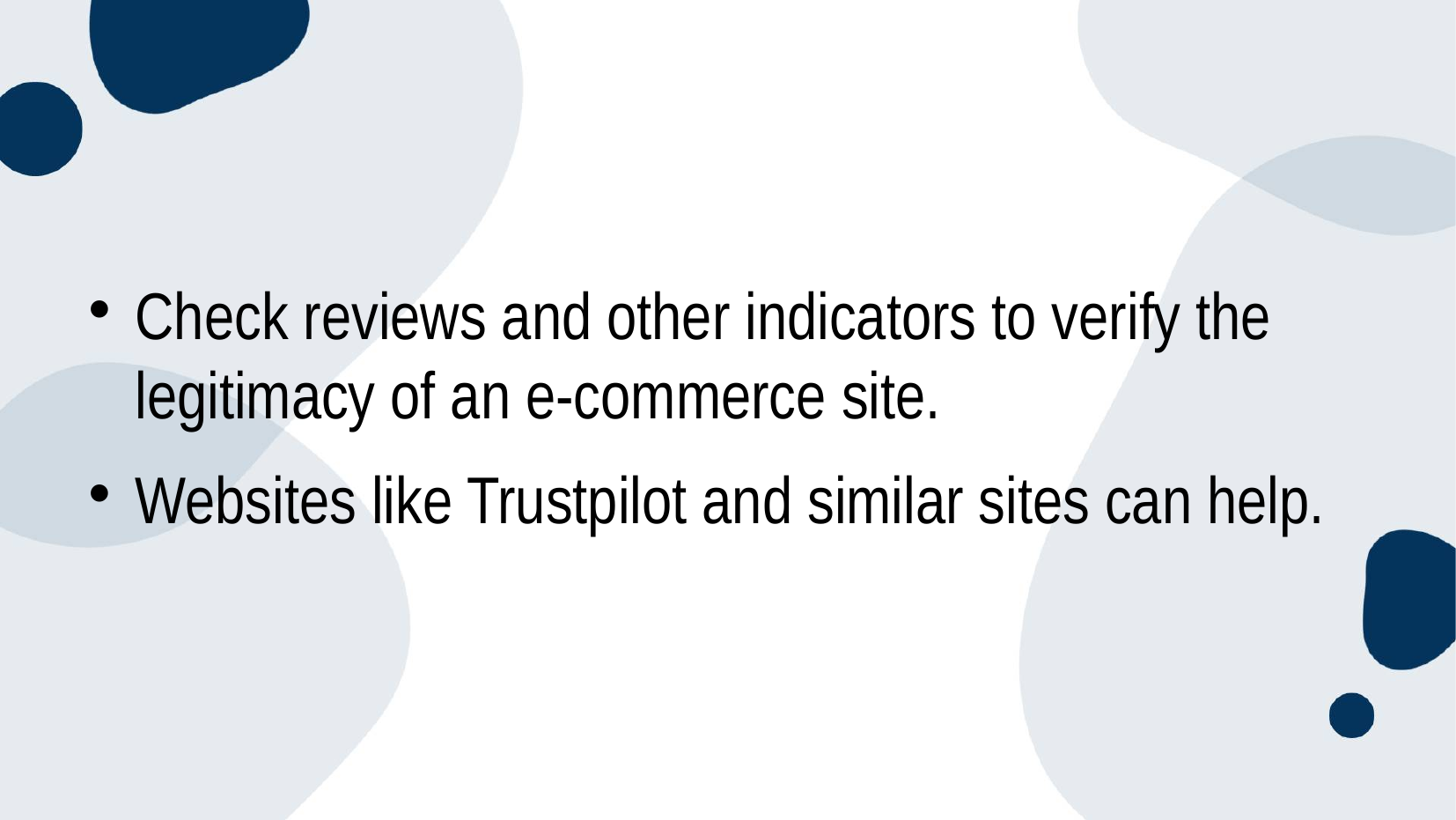

#
Check reviews and other indicators to verify the legitimacy of an e-commerce site.
Websites like Trustpilot and similar sites can help.